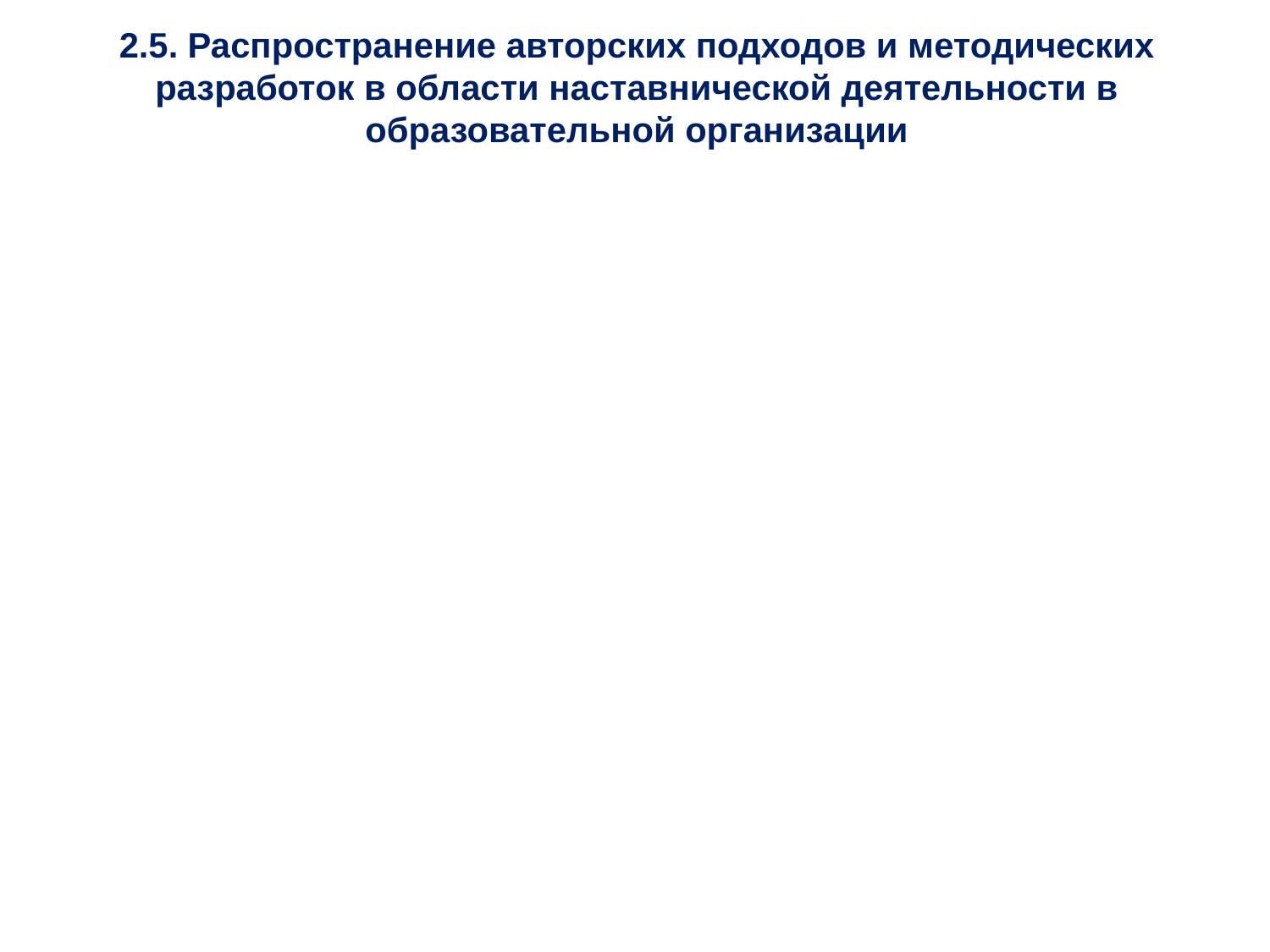

# 2.5. Распространение авторских подходов и методических разработок в области наставнической деятельности в образовательной организации